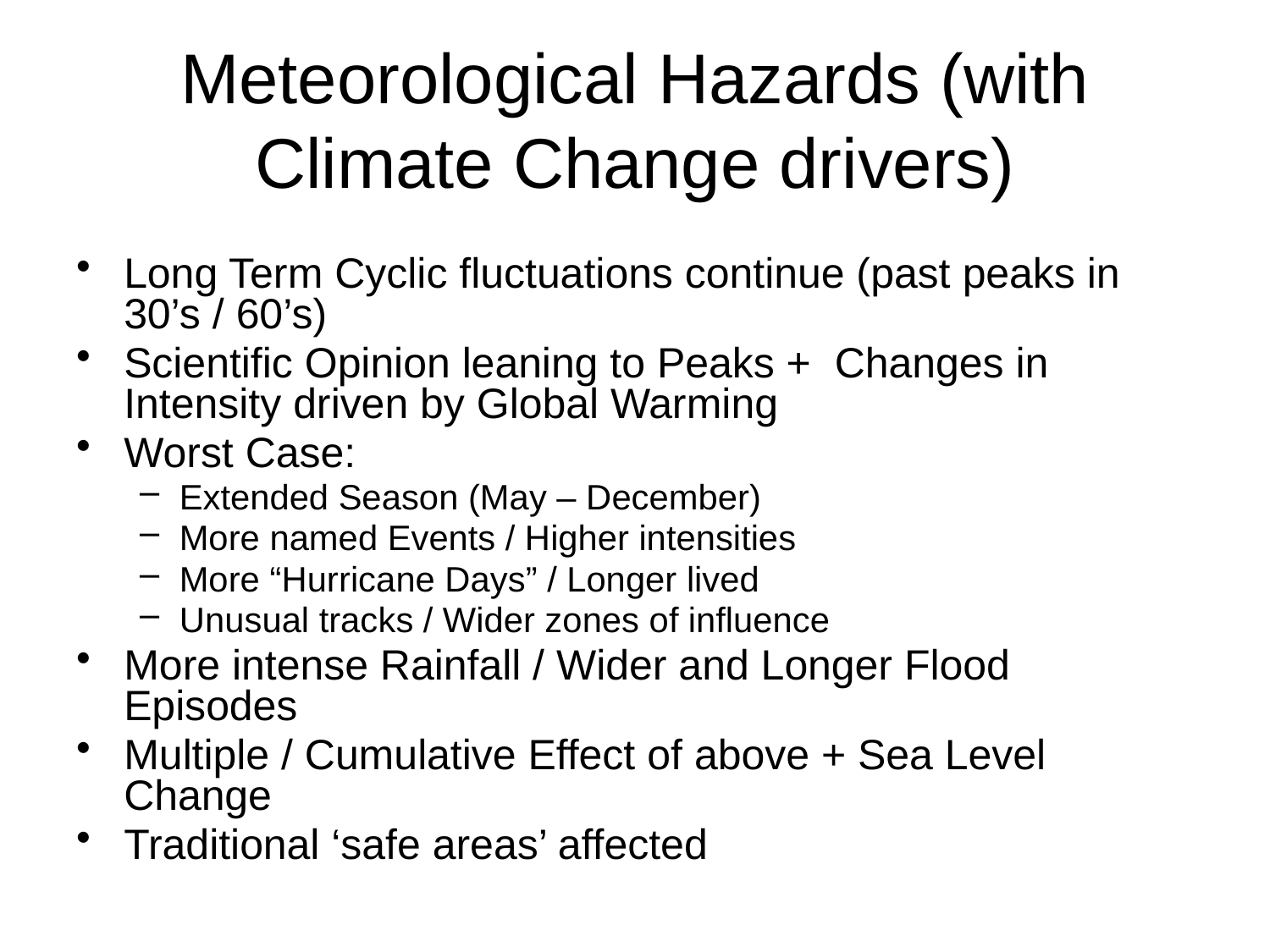

# Meteorological Hazards (with Climate Change drivers)
Long Term Cyclic fluctuations continue (past peaks in 30’s / 60’s)
Scientific Opinion leaning to Peaks +  Changes in Intensity driven by Global Warming
Worst Case:
Extended Season (May – December)
More named Events / Higher intensities
More “Hurricane Days” / Longer lived
Unusual tracks / Wider zones of influence
More intense Rainfall / Wider and Longer Flood Episodes
Multiple / Cumulative Effect of above + Sea Level Change
Traditional ‘safe areas’ affected